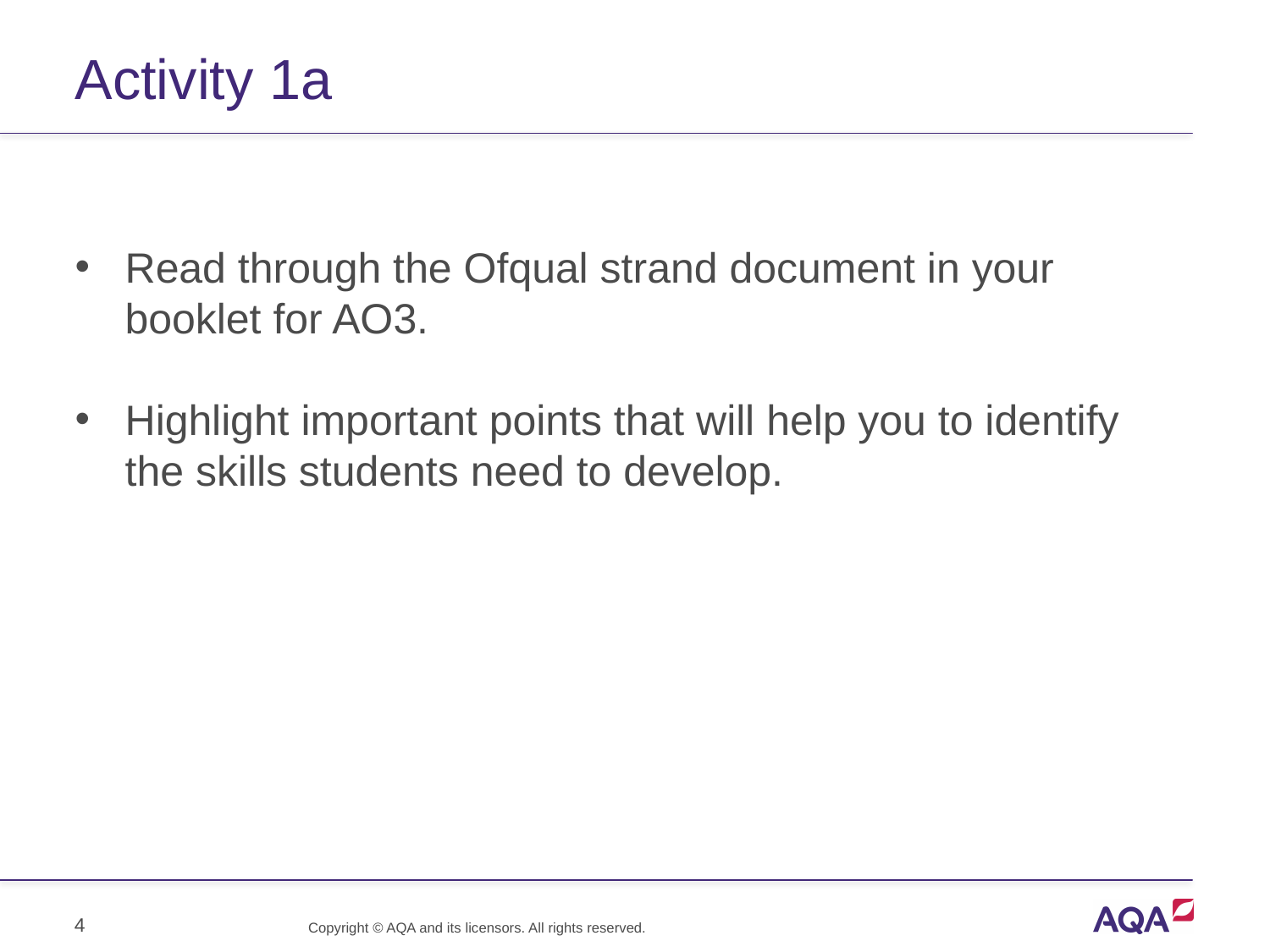

# Activity 1a
Read through the Ofqual strand document in your booklet for AO3.

Highlight important points that will help you to identify the skills students need to develop.

4
Copyright © AQA and its licensors. All rights reserved.